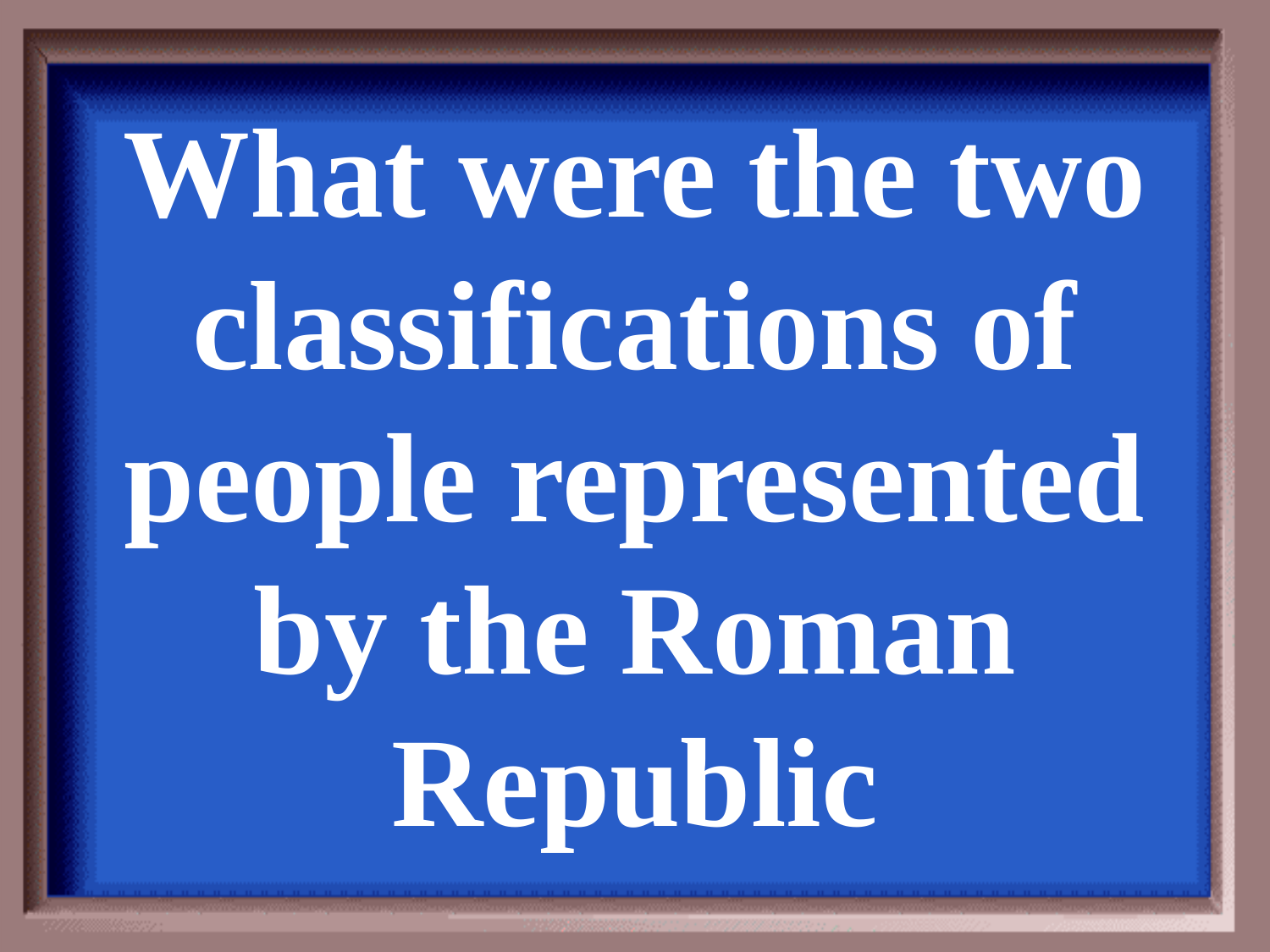

What were the two classifications of people represented by the Roman Republic